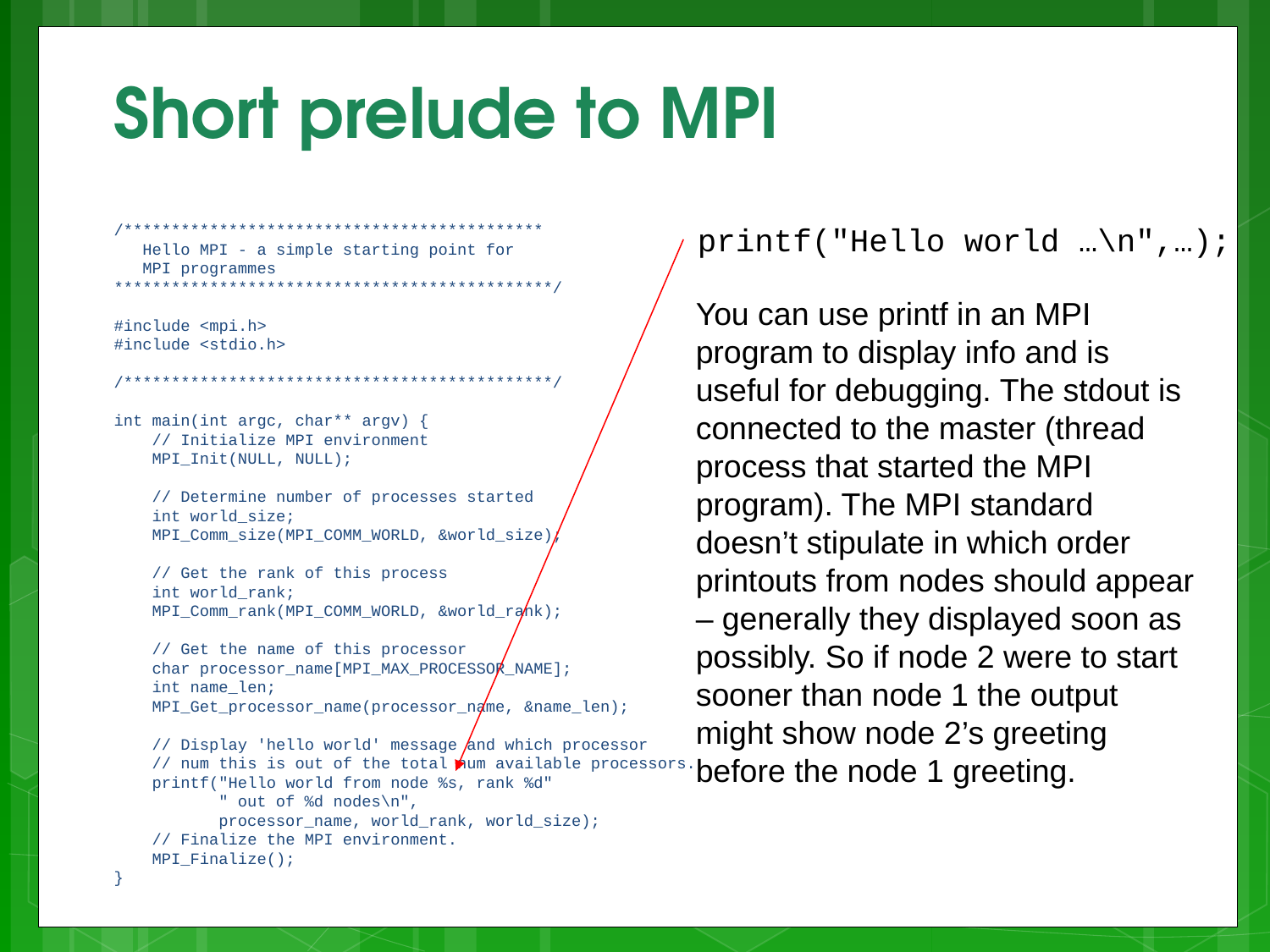

# Short prelude to MPI
/********************************************
   Hello MPI - a simple starting point for
   MPI programmes
**********************************************/

#include <mpi.h>
#include <stdio.h>

/*********************************************/

int main(int argc, char** argv) {
    // Initialize MPI environment
    MPI_Init(NULL, NULL);

    // Determine number of processes started
    int world_size;
    MPI_Comm_size(MPI_COMM_WORLD, &world_size);

    // Get the rank of this process
    int world_rank;
    MPI_Comm_rank(MPI_COMM_WORLD, &world_rank);

    // Get the name of this processor
    char processor_name[MPI_MAX_PROCESSOR_NAME];
    int name_len;
    MPI_Get_processor_name(processor_name, &name_len);

    // Display 'hello world' message and which processor
    // num this is out of the total num available processors.
    printf("Hello world from node %s, rank %d"
           " out of %d nodes\n",
           processor_name, world_rank, world_size);
    // Finalize the MPI environment.
    MPI_Finalize();
}
printf("Hello world …\n",…);
You can use printf in an MPI program to display info and is useful for debugging. The stdout is connected to the master (thread process that started the MPI program). The MPI standard doesn’t stipulate in which order printouts from nodes should appear – generally they displayed soon as possibly. So if node 2 were to start sooner than node 1 the output might show node 2’s greeting before the node 1 greeting.